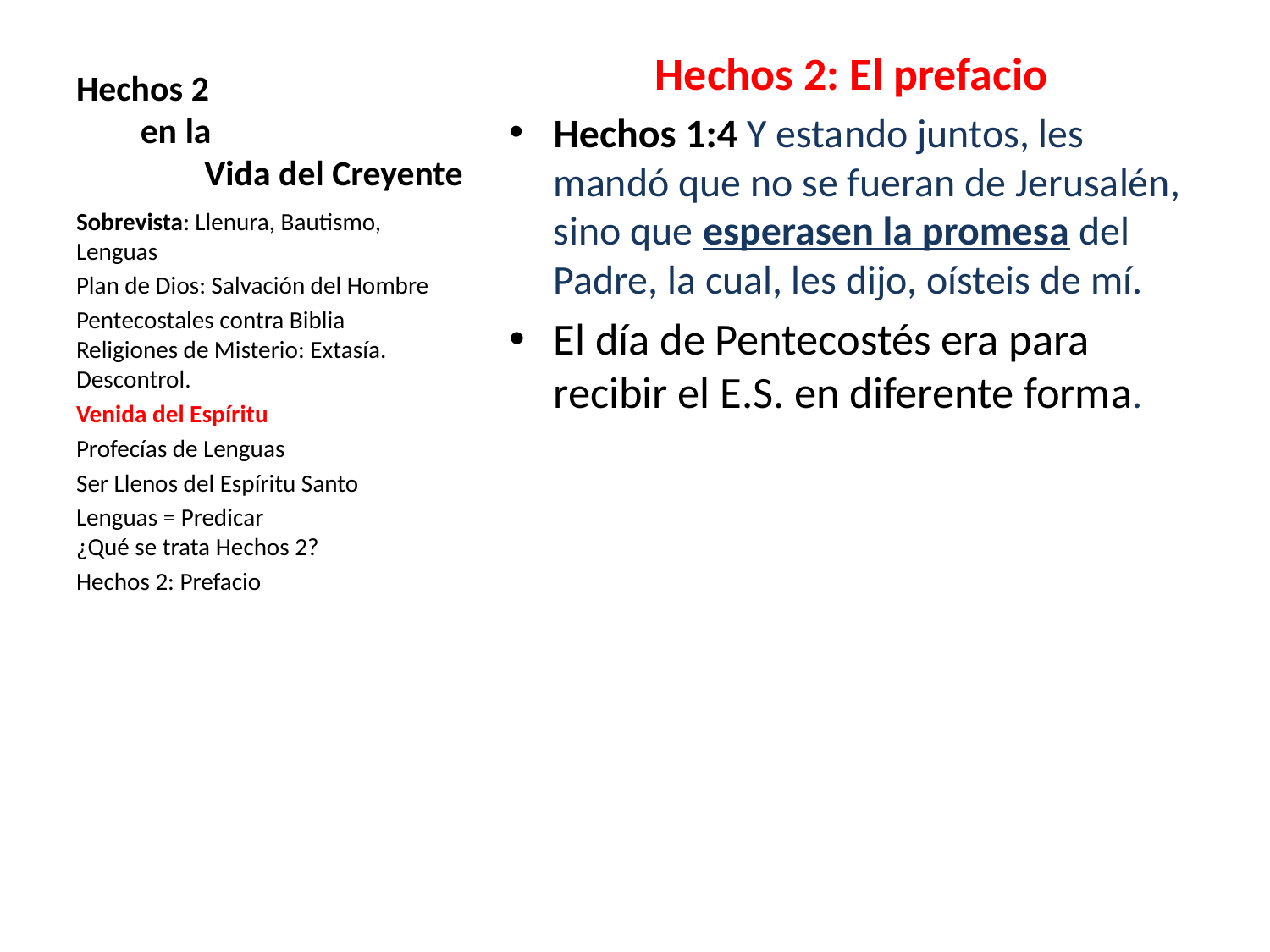

# Hechos 2 en la Vida del Creyente
Hechos 2: El prefacio
Hechos 1:4 Y estando juntos, les mandó que no se fueran de Jerusalén, sino que esperasen la promesa del Padre, la cual, les dijo, oísteis de mí.
El día de Pentecostés era para recibir el E.S. en diferente forma.
Hechos 1:8 pero recibiréis poder, cuando haya venido sobre vosotros el Espíritu Santo, y me seréis testigos en Jerusalén, en toda Judea, en Samaria, y hasta lo último de la tierra.
El asunto era poder para ser testigos, o evangelizar, dar el evangelio al mundo

Sobrevista: Llenura, Bautismo,  Lenguas
Plan de Dios: Salvación del Hombre
Pentecostales contra Biblia
Religiones de Misterio: Extasía. Descontrol.
Venida del Espíritu
Profecías de Lenguas
Ser Llenos del Espíritu Santo
Lenguas = Predicar
¿Qué se trata Hechos 2?
Hechos 2: Prefacio